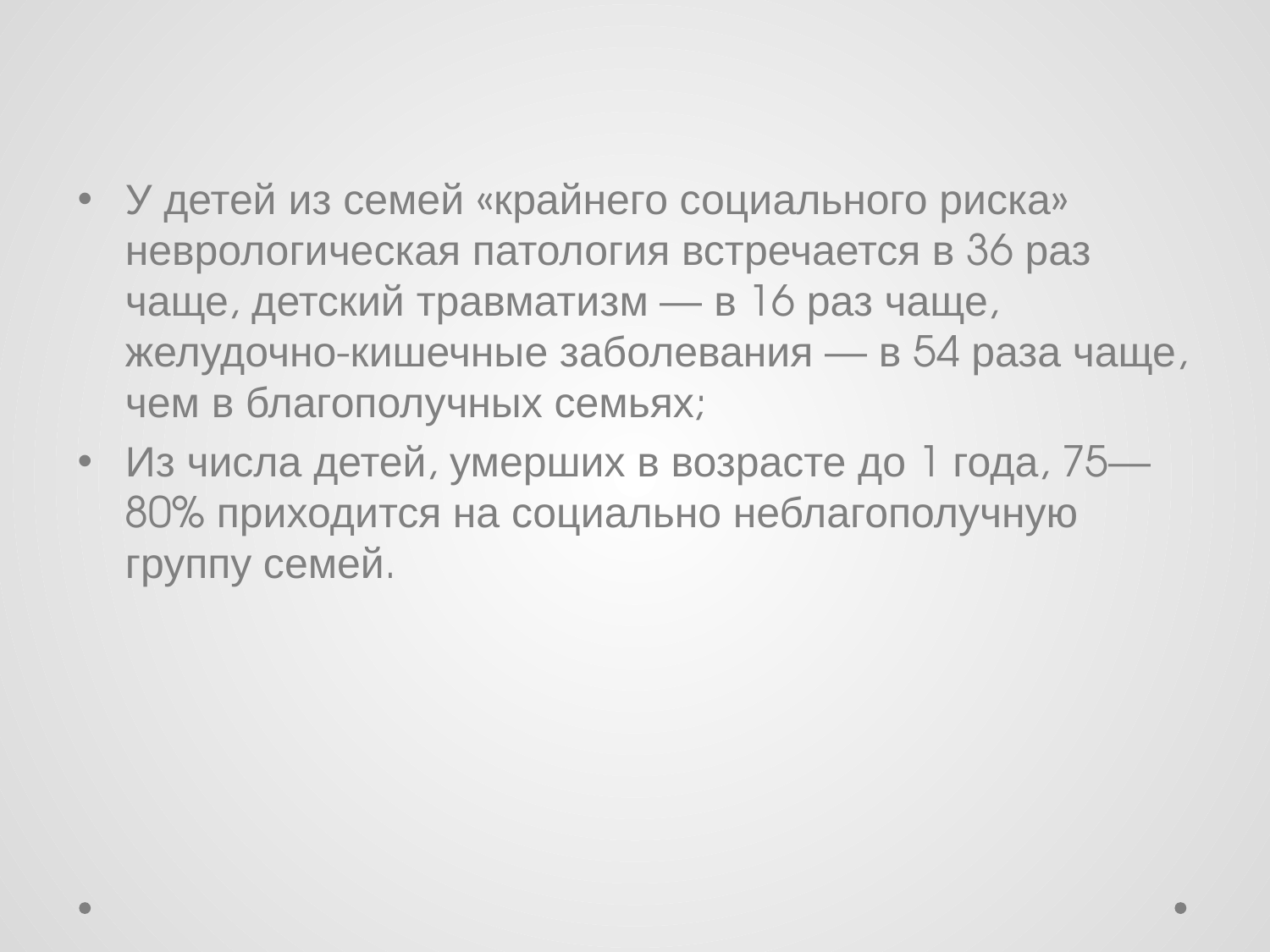

У детей из семей «крайнего социального риска» неврологическая патология встречается в 36 раз чаще, детский травматизм — в 16 раз чаще, желудочно-кишечные заболевания — в 54 раза чаще, чем в благополучных семьях;
Из числа детей, умерших в возрасте до 1 года, 75—80% приходится на социально неблагополучную группу семей.